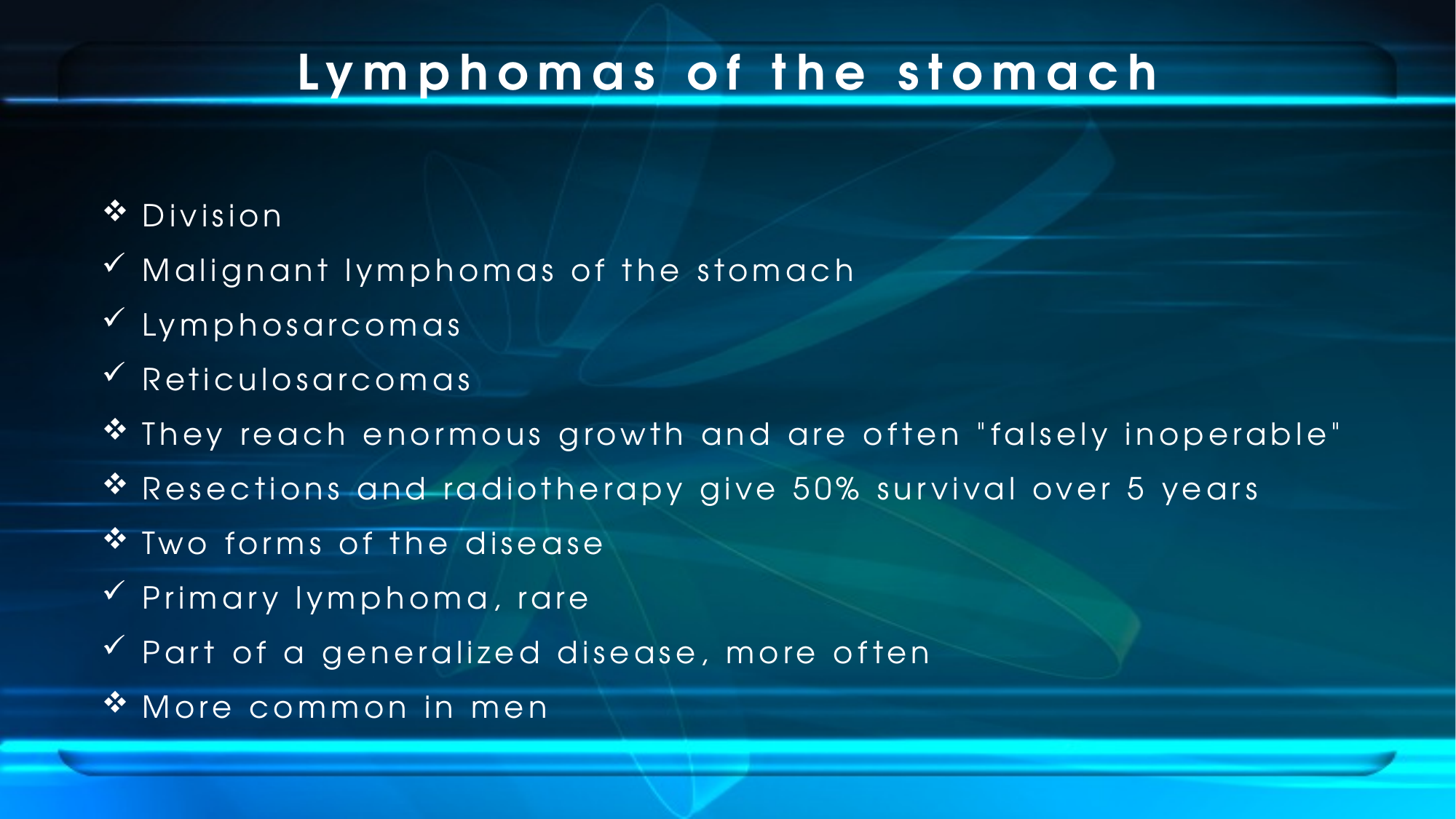

Lymphomas of the stomach
Division
Malignant lymphomas of the stomach
Lymphosarcomas
Reticulosarcomas
They reach enormous growth and are often "falsely inoperable"
Resections and radiotherapy give 50% survival over 5 years
Two forms of the disease
Primary lymphoma, rare
Part of a generalized disease, more often
More common in men